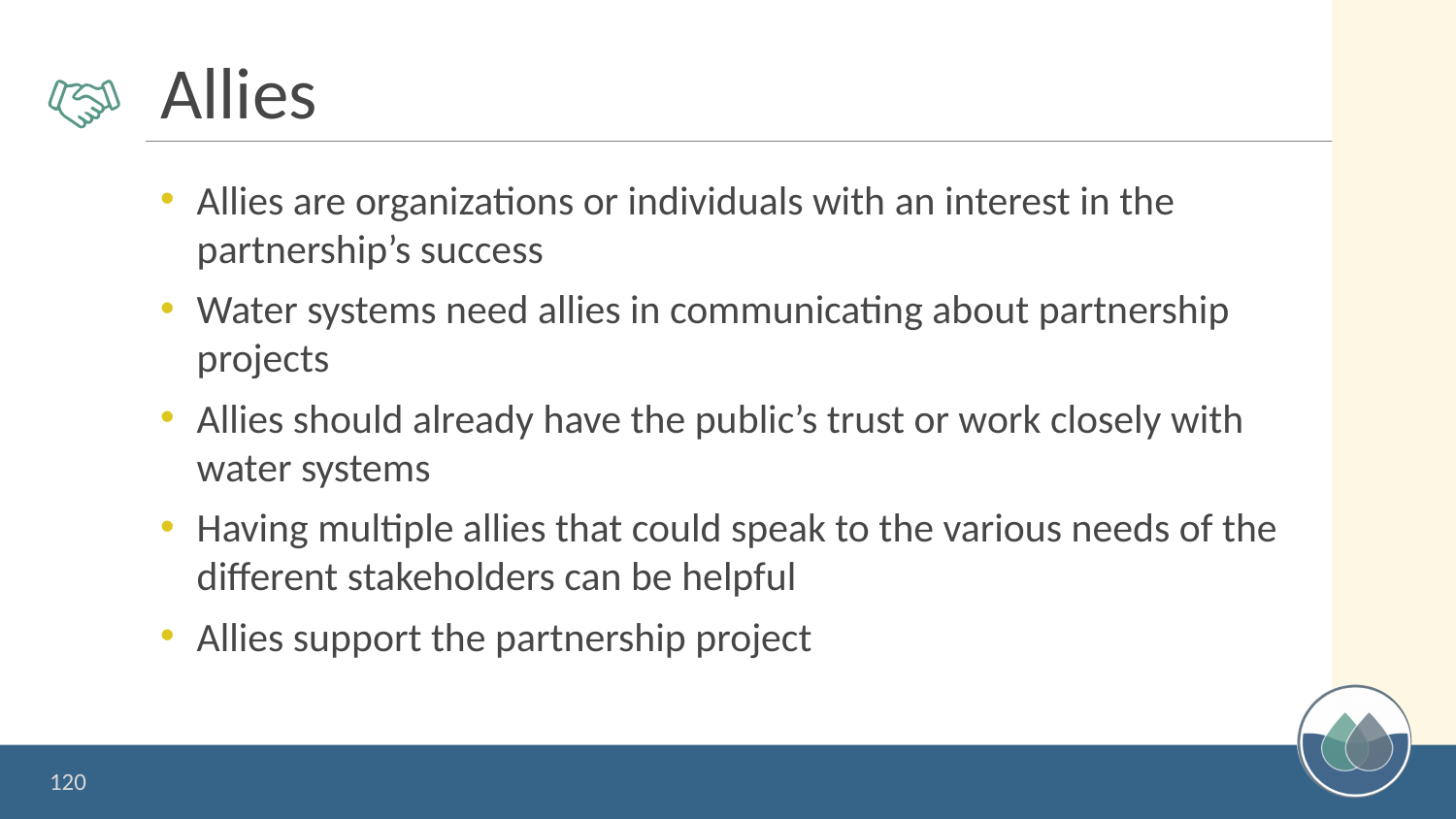

# Allies

Allies are organizations or individuals with an interest in the partnership’s success
Water systems need allies in communicating about partnership projects
Allies should already have the public’s trust or work closely with water systems
Having multiple allies that could speak to the various needs of the different stakeholders can be helpful
Allies support the partnership project
120